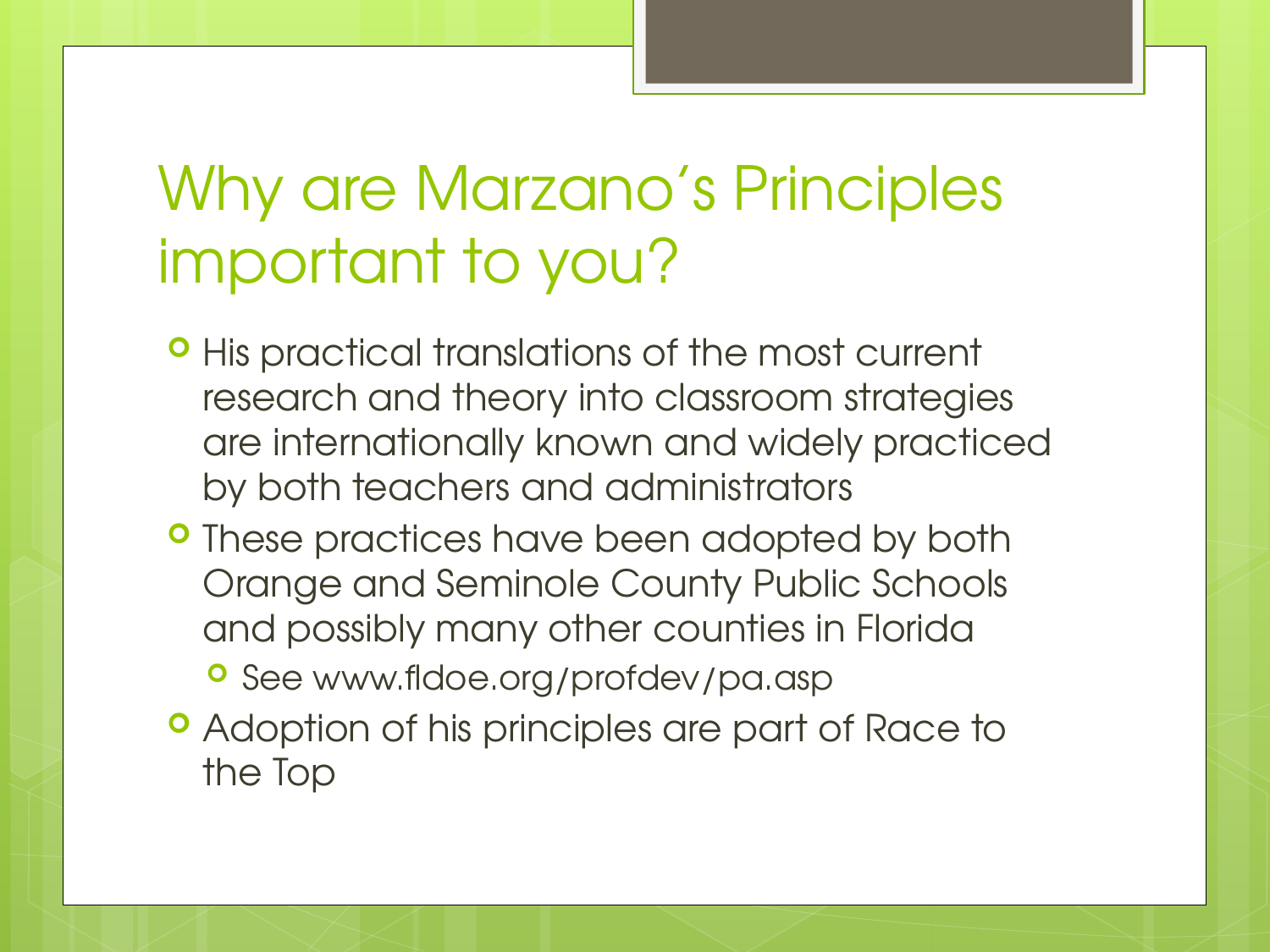

# Why are Marzano’s Principles important to you?
His practical translations of the most current research and theory into classroom strategies are internationally known and widely practiced by both teachers and administrators
These practices have been adopted by both Orange and Seminole County Public Schools and possibly many other counties in Florida
See www.fldoe.org/profdev/pa.asp
Adoption of his principles are part of Race to the Top